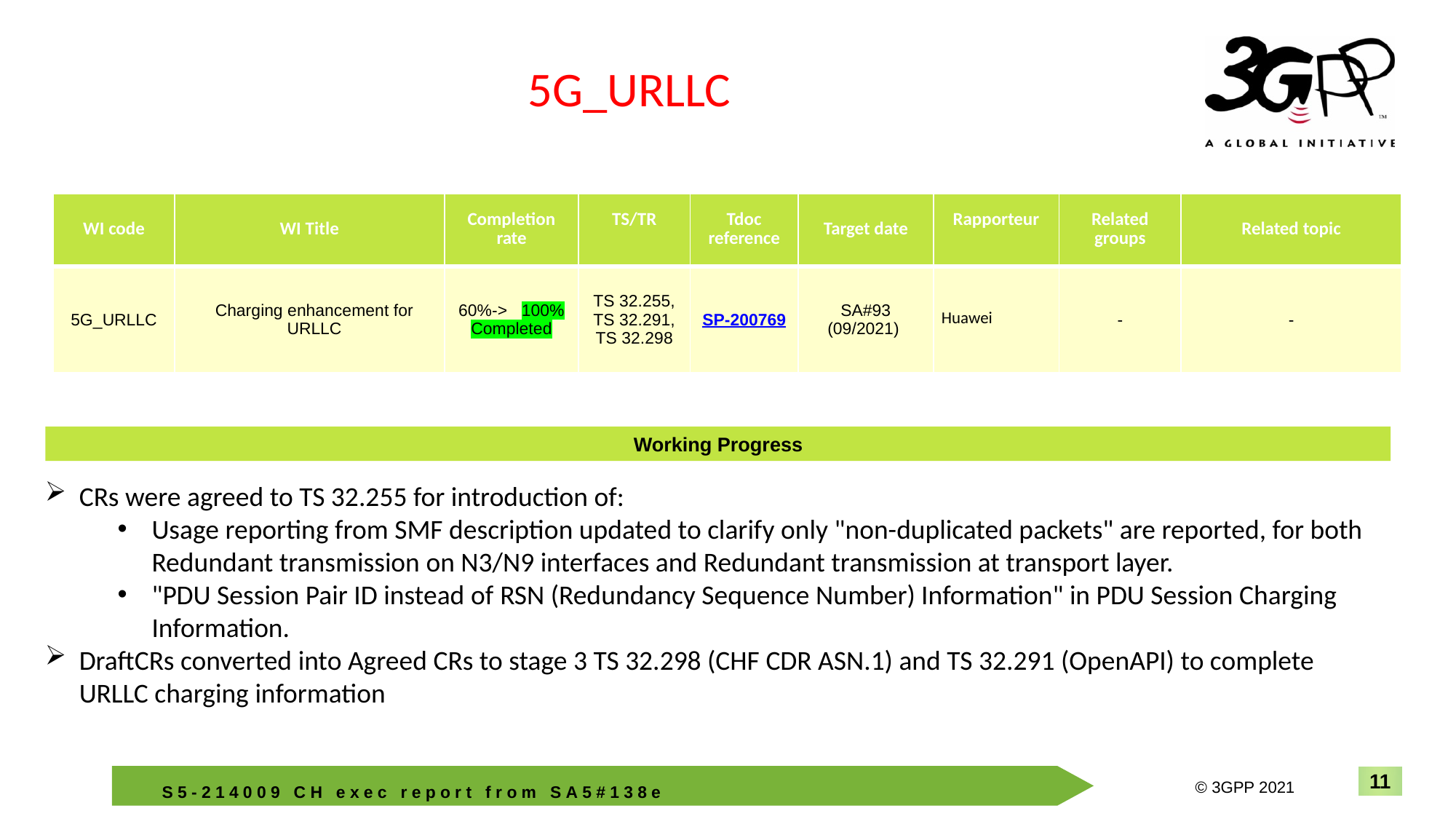

5G_URLLC
| WI code | WI Title | Completion rate | TS/TR | Tdoc reference | Target date | Rapporteur | Related groups | Related topic |
| --- | --- | --- | --- | --- | --- | --- | --- | --- |
| 5G\_URLLC | Charging enhancement for URLLC | 60%-> 100% Completed | TS 32.255, TS 32.291, TS 32.298 | SP-200769 | SA#93 (09/2021) | Huawei | - | - |
Working Progress
CRs were agreed to TS 32.255 for introduction of:
Usage reporting from SMF description updated to clarify only "non-duplicated packets" are reported, for both Redundant transmission on N3/N9 interfaces and Redundant transmission at transport layer.
"PDU Session Pair ID instead of RSN (Redundancy Sequence Number) Information" in PDU Session Charging Information.
DraftCRs converted into Agreed CRs to stage 3 TS 32.298 (CHF CDR ASN.1) and TS 32.291 (OpenAPI) to complete URLLC charging information